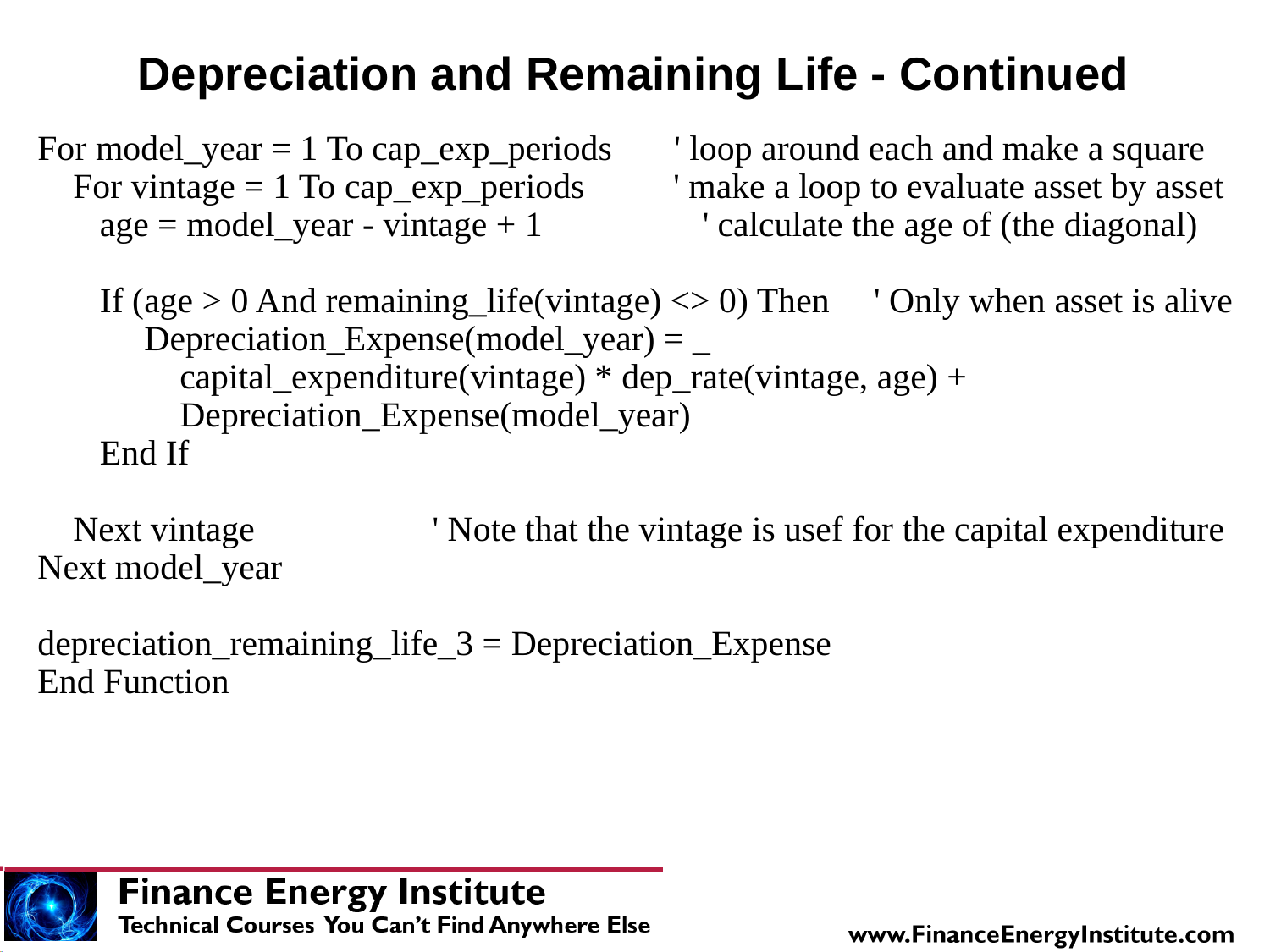

# Depreciation and Remaining Life - Continued
For model_year = 1 To cap_exp_periods       ' loop around each and make a square
    For vintage = 1 To cap_exp_periods          ' make a loop to evaluate asset by asset
       age = model_year - vintage + 1                  ' calculate the age of (the diagonal)

       If (age > 0 And remaining_life(vintage) <> 0) Then     ' Only when asset is alive
            Depreciation_Expense(model_year) = _
                capital_expenditure(vintage) * dep_rate(vintage, age) +
                Depreciation_Expense(model_year)
       End If

    Next vintage                    ' Note that the vintage is usef for the capital expenditure
Next model_year

depreciation_remaining_life_3 = Depreciation_Expense
End Function